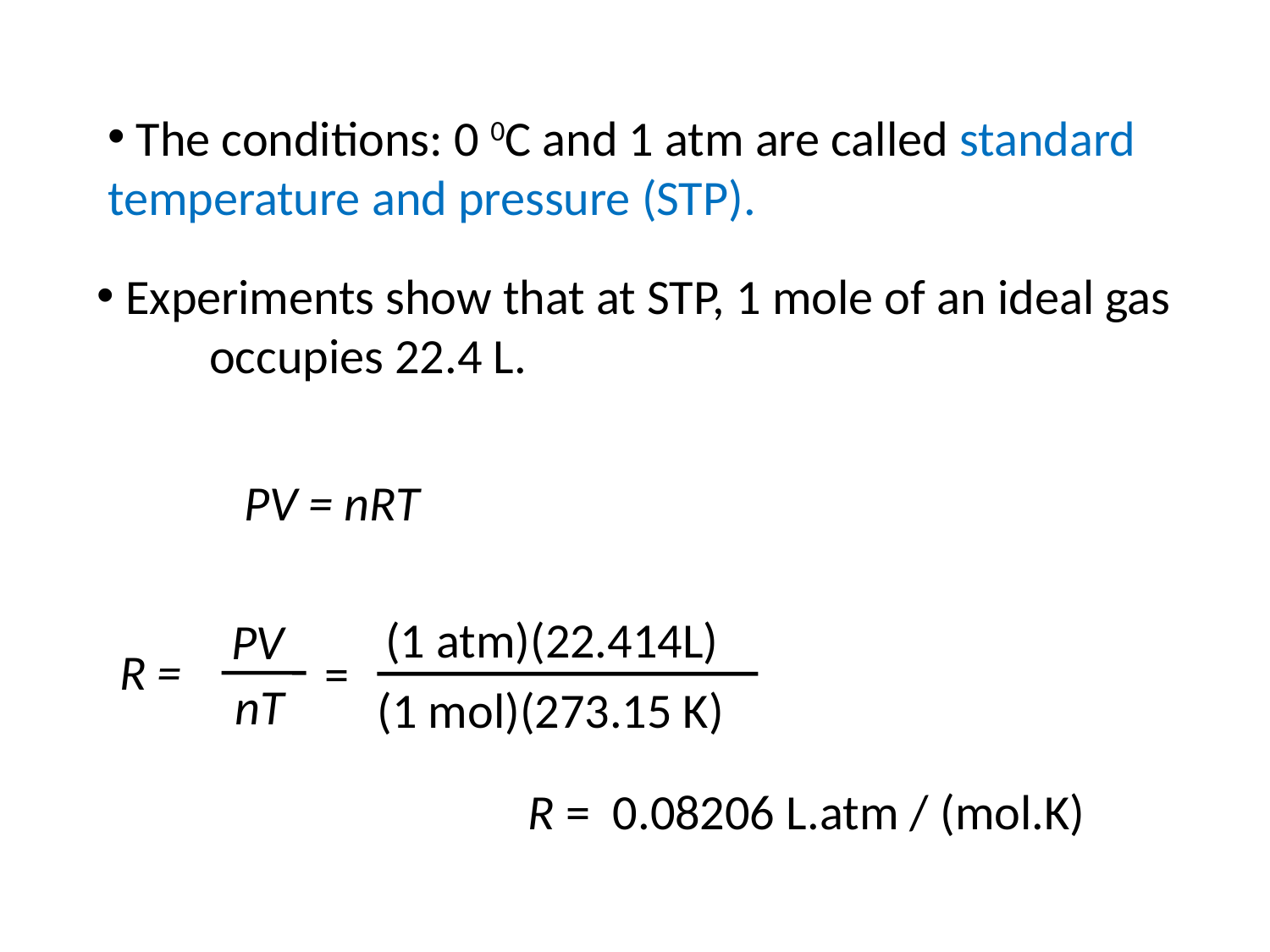

The conditions: 0 0C and 1 atm are called standard temperature and pressure (STP).
 Experiments show that at STP, 1 mole of an ideal gas             occupies 22.4 L.
PV = nRT
(1 atm)(22.414L)
(1 mol)(273.15 K)

=
PV
nT

R =
R =  0.08206 L.atm / (mol.K)